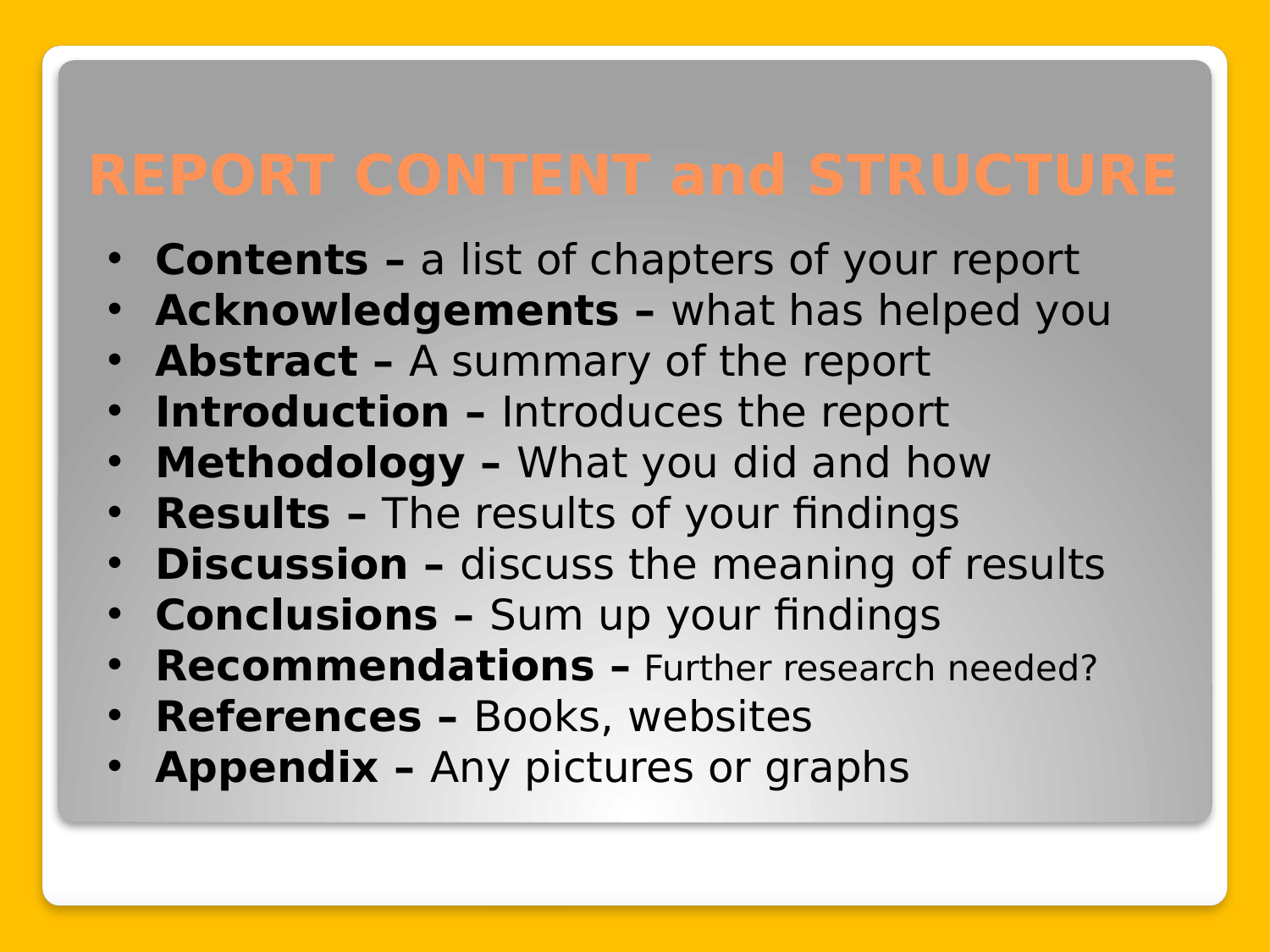

# REPORT CONTENT and STRUCTURE
Contents – a list of chapters of your report
Acknowledgements – what has helped you
Abstract – A summary of the report
Introduction – Introduces the report
Methodology – What you did and how
Results – The results of your findings
Discussion – discuss the meaning of results
Conclusions – Sum up your findings
Recommendations – Further research needed?
References – Books, websites
Appendix – Any pictures or graphs